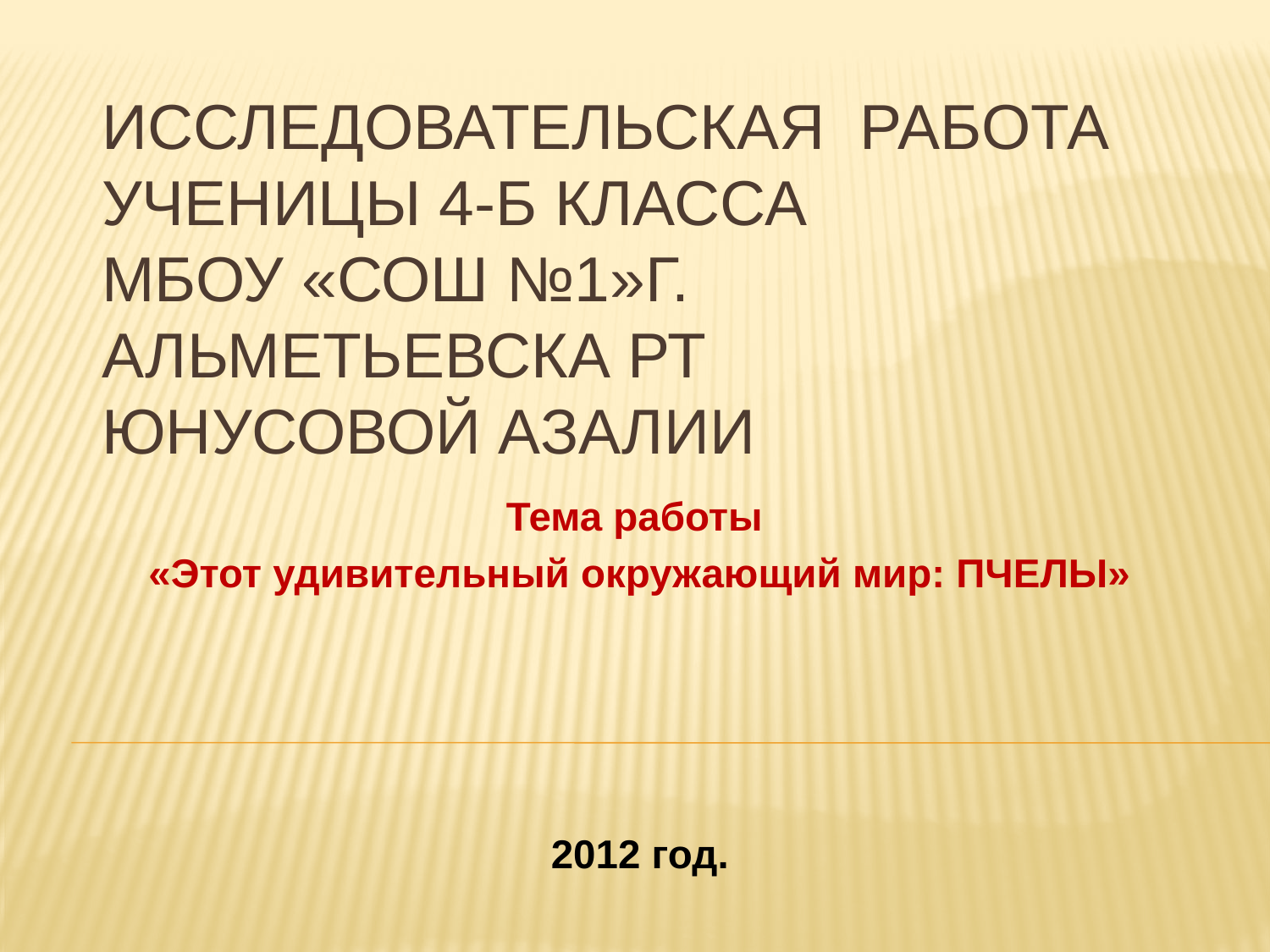

# Исследовательская  работа ученицы 4-б класса МБОУ «СОШ №1»г. Альметьевска РТ Юнусовой Азалии

Тема работы
«Этот удивительный окружающий мир: ПЧЕЛЫ»

2012 год.